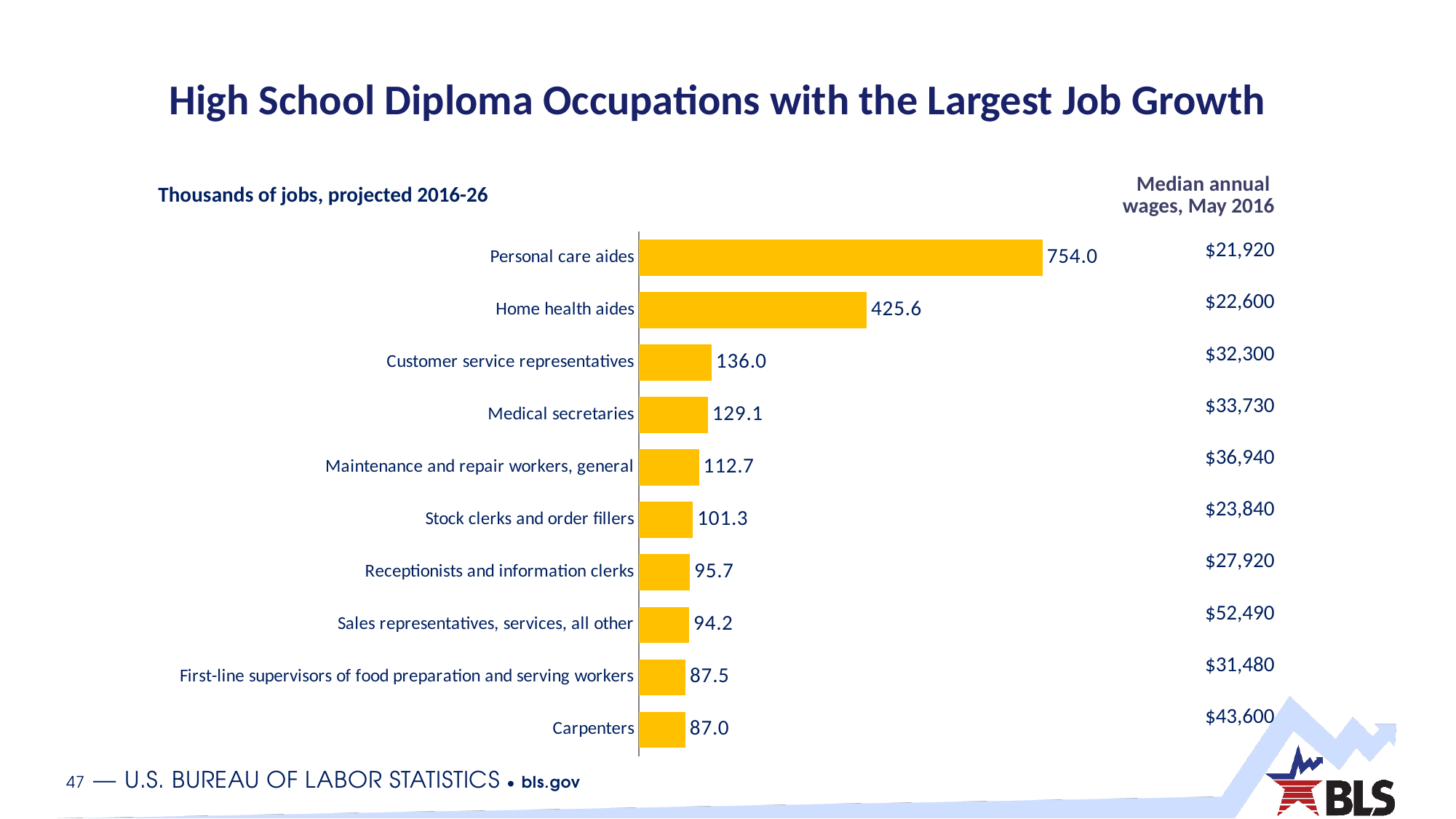

# High School Diploma Occupations with the Largest Job Growth
| Median annual wages, May 2016 |
| --- |
| $21,920 |
| $22,600 |
| $32,300 |
| $33,730 |
| $36,940 |
| $23,840 |
| $27,920 |
| $52,490 |
| $31,480 |
| $43,600 |
Thousands of jobs, projected 2016-26

### Chart

| Category |  |
|---|---|
| Personal care aides | 754.0 |
| Home health aides | 425.6 |
| Customer service representatives | 136.0 |
| Medical secretaries | 129.1 |
| Maintenance and repair workers, general | 112.7 |
| Stock clerks and order fillers | 101.3 |
| Receptionists and information clerks | 95.7 |
| Sales representatives, services, all other | 94.2 |
| First-line supervisors of food preparation and serving workers | 87.5 |
| Carpenters | 87.0 |